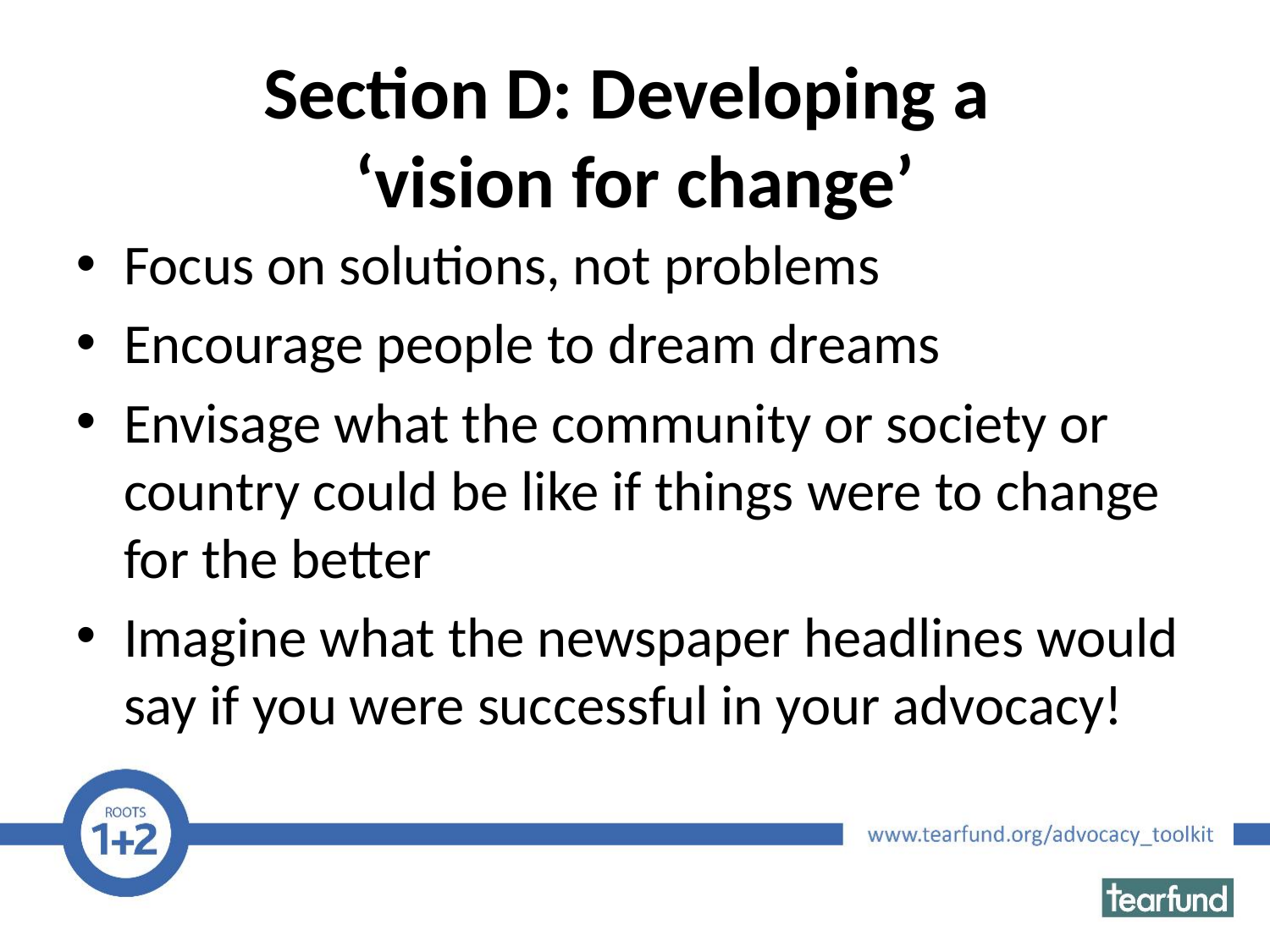

# Section D: Developing a ‘vision for change’
Focus on solutions, not problems
Encourage people to dream dreams
Envisage what the community or society or country could be like if things were to change for the better
Imagine what the newspaper headlines would say if you were successful in your advocacy!